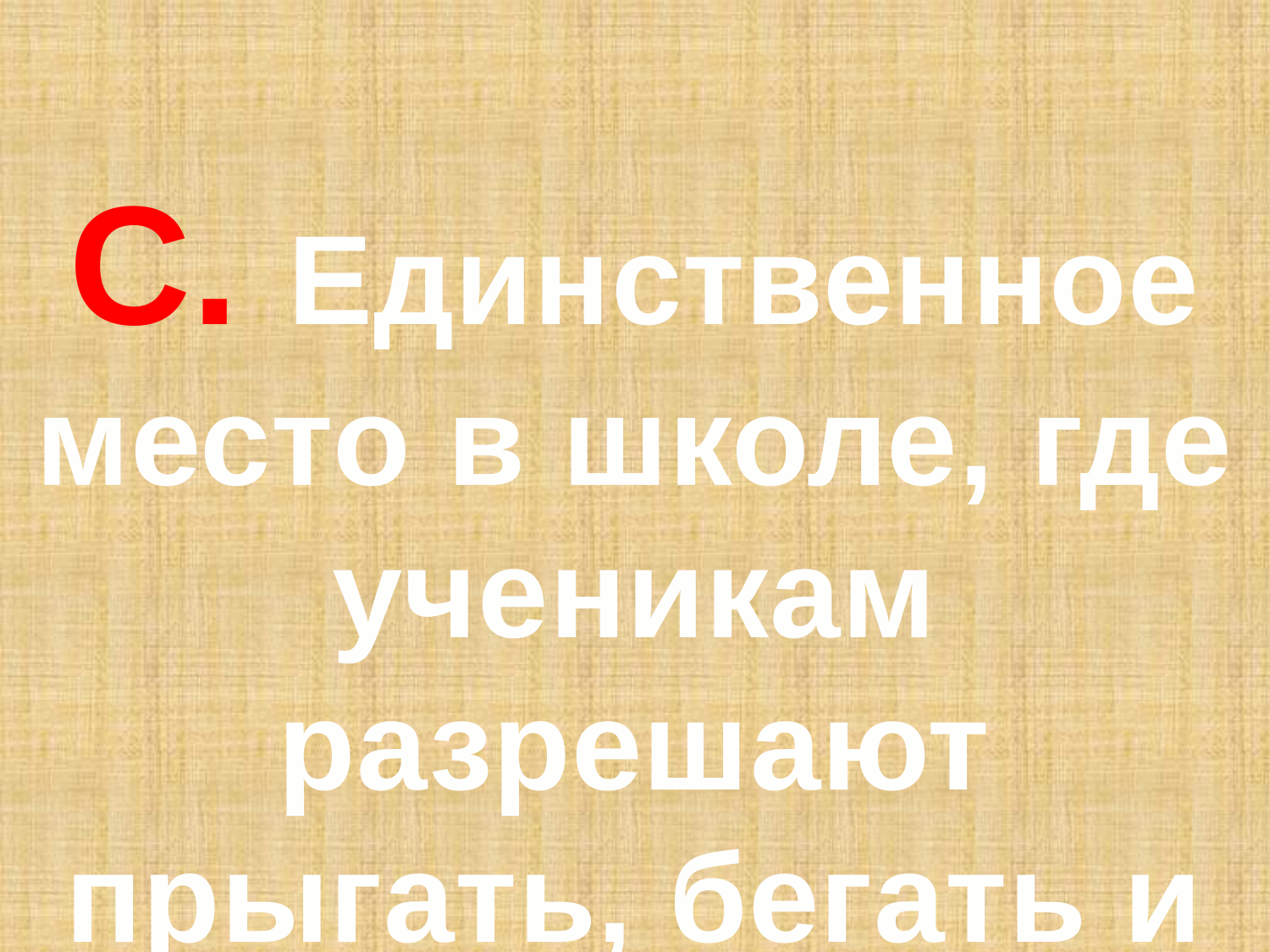

С. Единственное место в школе, где ученикам разрешают прыгать, бегать и скакать